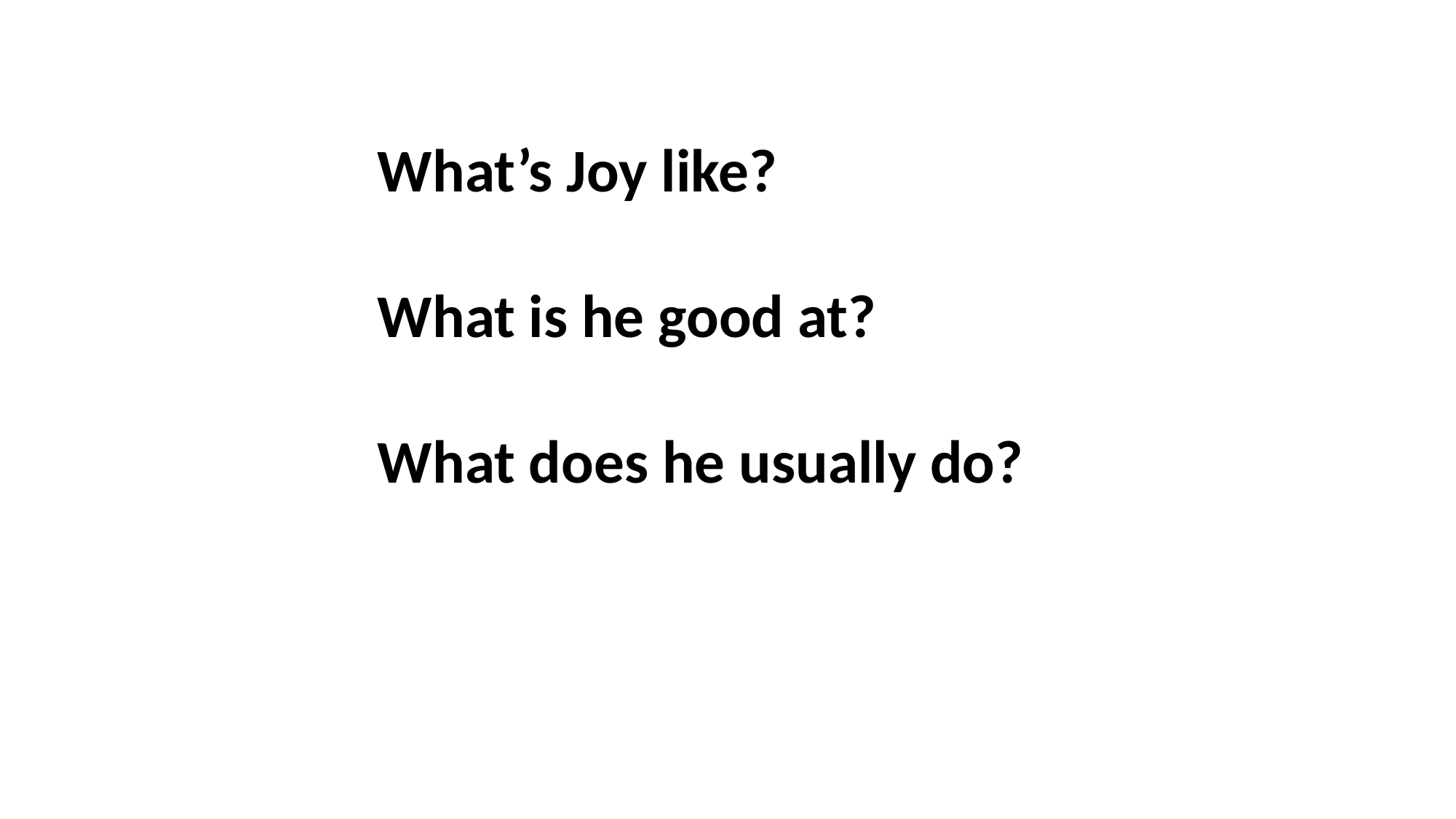

What’s Joy like?

What is he good at?

What does he usually do?